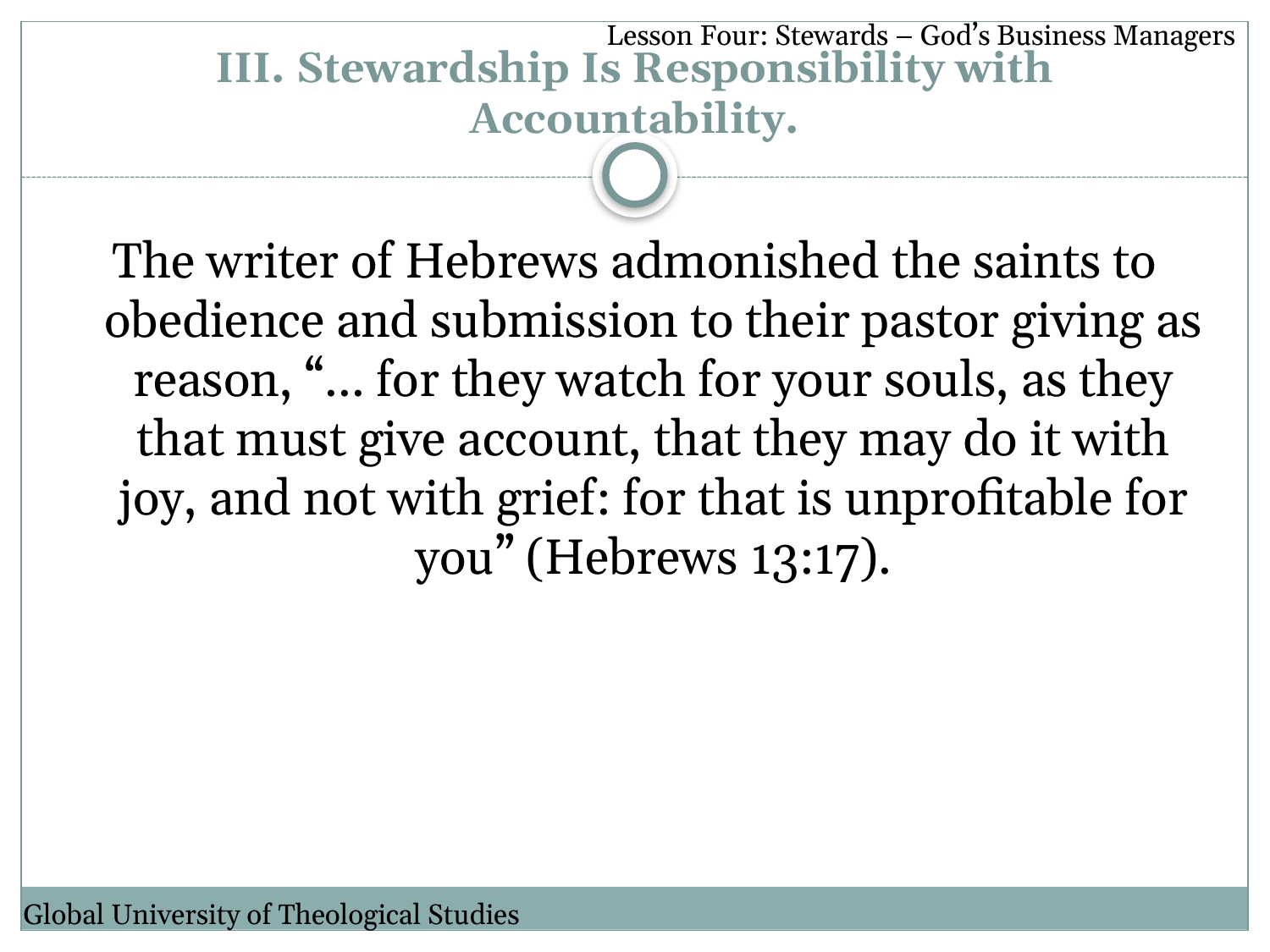

Lesson Four: Stewards – God’s Business Managers
# III. Stewardship Is Responsibility with Accountability.
The writer of Hebrews admonished the saints to obedience and submission to their pastor giving as reason, “... for they watch for your souls, as they that must give account, that they may do it with joy, and not with grief: for that is unprofitable for you” (Hebrews 13:17).
Global University of Theological Studies